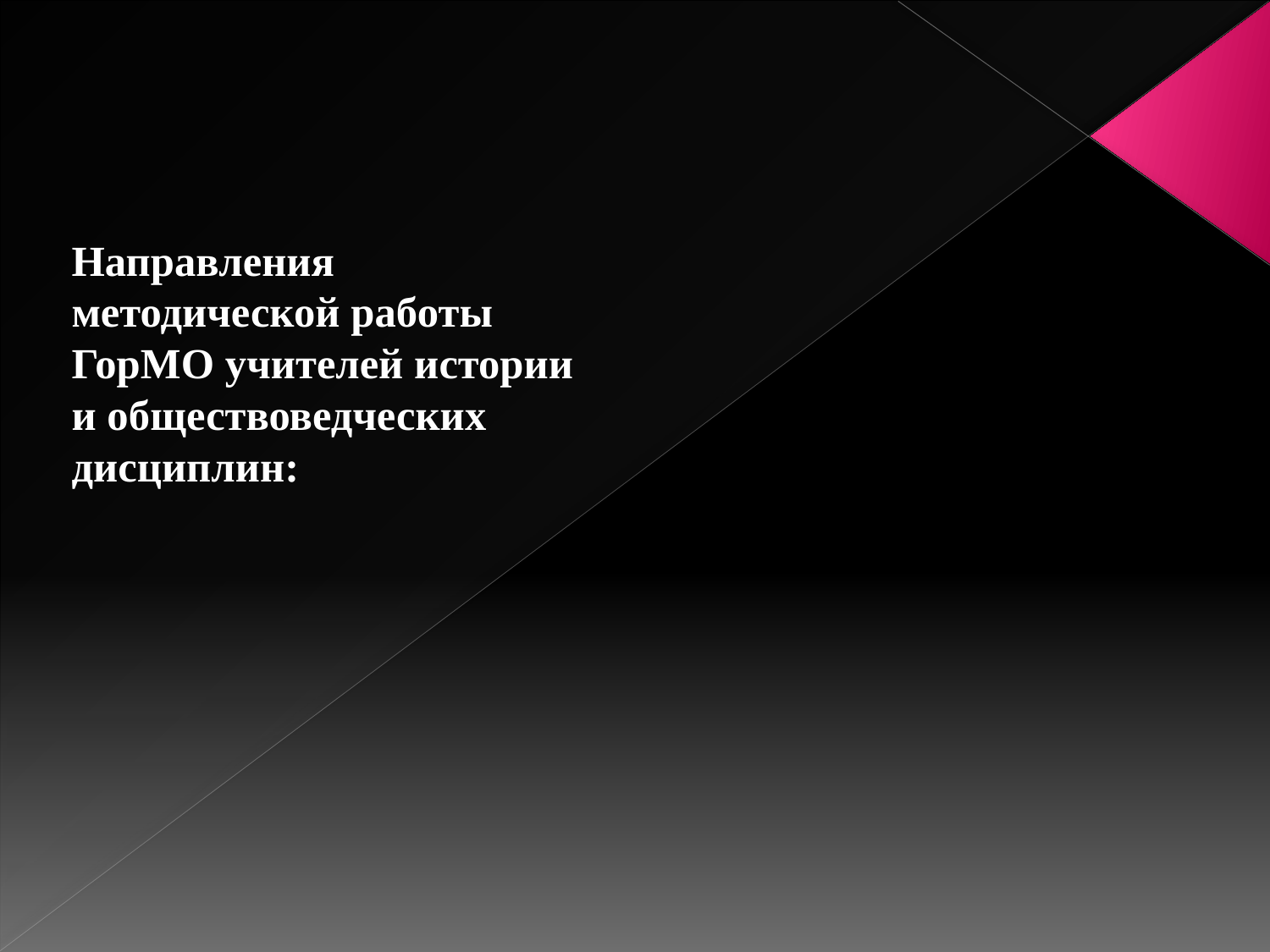

#
Направления методической работы ГорМО учителей истории и обществоведческих дисциплин: